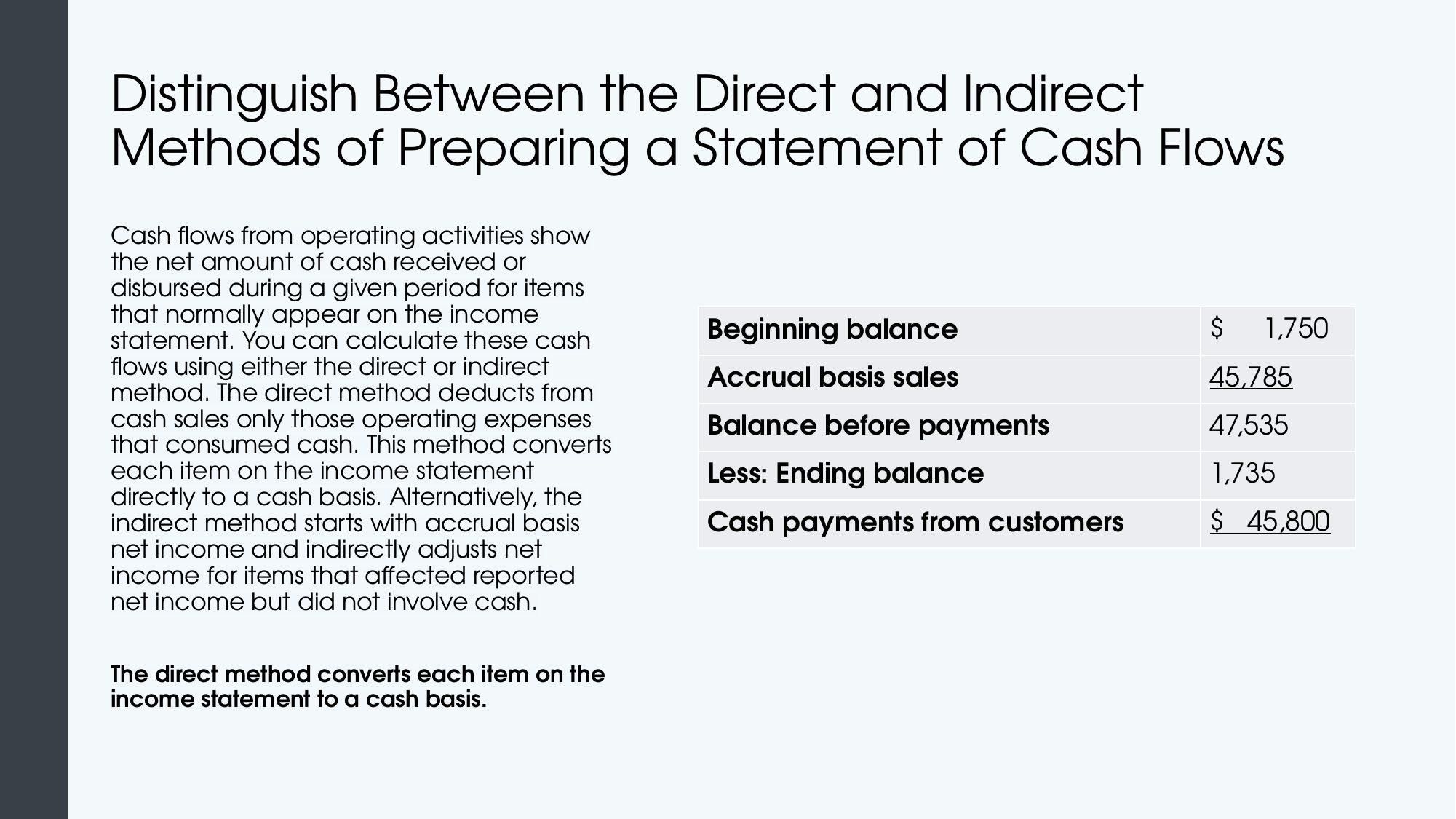

# Distinguish Between the Direct and Indirect Methods of Preparing a Statement of Cash Flows
Cash flows from operating activities show the net amount of cash received or disbursed during a given period for items that normally appear on the income statement. You can calculate these cash flows using either the direct or indirect method. The direct method deducts from cash sales only those operating expenses that consumed cash. This method converts each item on the income statement directly to a cash basis. Alternatively, the indirect method starts with accrual basis net income and indirectly adjusts net income for items that affected reported net income but did not involve cash.

The direct method converts each item on the income statement to a cash basis.

| Beginning balance | $     1,750 |
| --- | --- |
| Accrual basis sales | 45,785 |
| Balance before payments | 47,535 |
| Less: Ending balance | 1,735 |
| Cash payments from customers | $   45,800 |